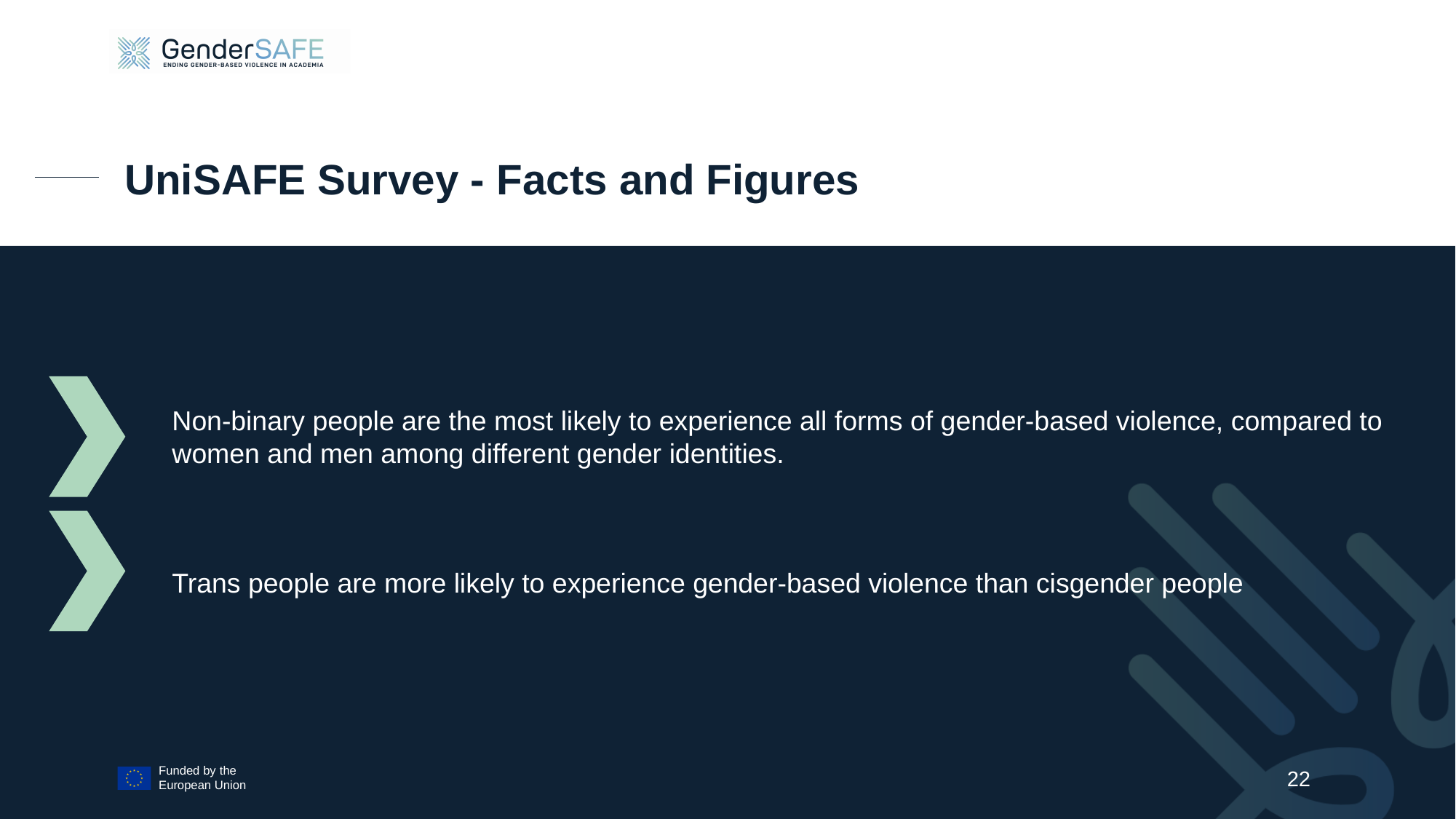

# UniSAFE Survey - Facts and Figures

Non-binary people are the most likely to experience all forms of gender-based violence, compared to women and men among different gender identities.

Trans people are more likely to experience gender-based violence than cisgender people